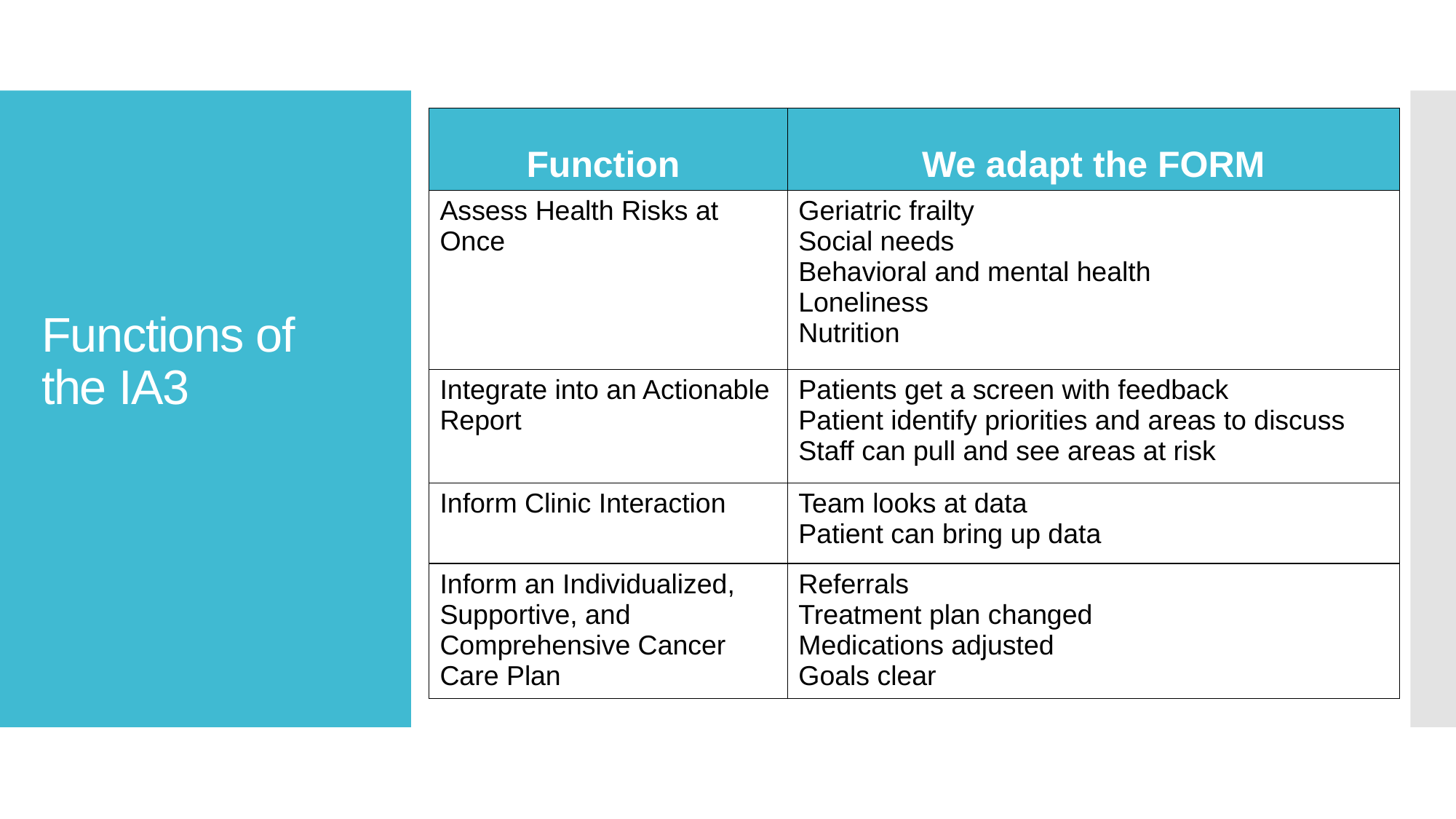

| Function | We adapt the FORM |
| --- | --- |
| Assess Health Risks at Once | Geriatric frailty Social needs Behavioral and mental health Loneliness Nutrition |
| Integrate into an Actionable Report | Patients get a screen with feedback Patient identify priorities and areas to discuss Staff can pull and see areas at risk |
| Inform Clinic Interaction | Team looks at data Patient can bring up data |
| Inform an Individualized, Supportive, and Comprehensive Cancer Care Plan | Referrals Treatment plan changed Medications adjusted Goals clear |
# Functions of the IA3